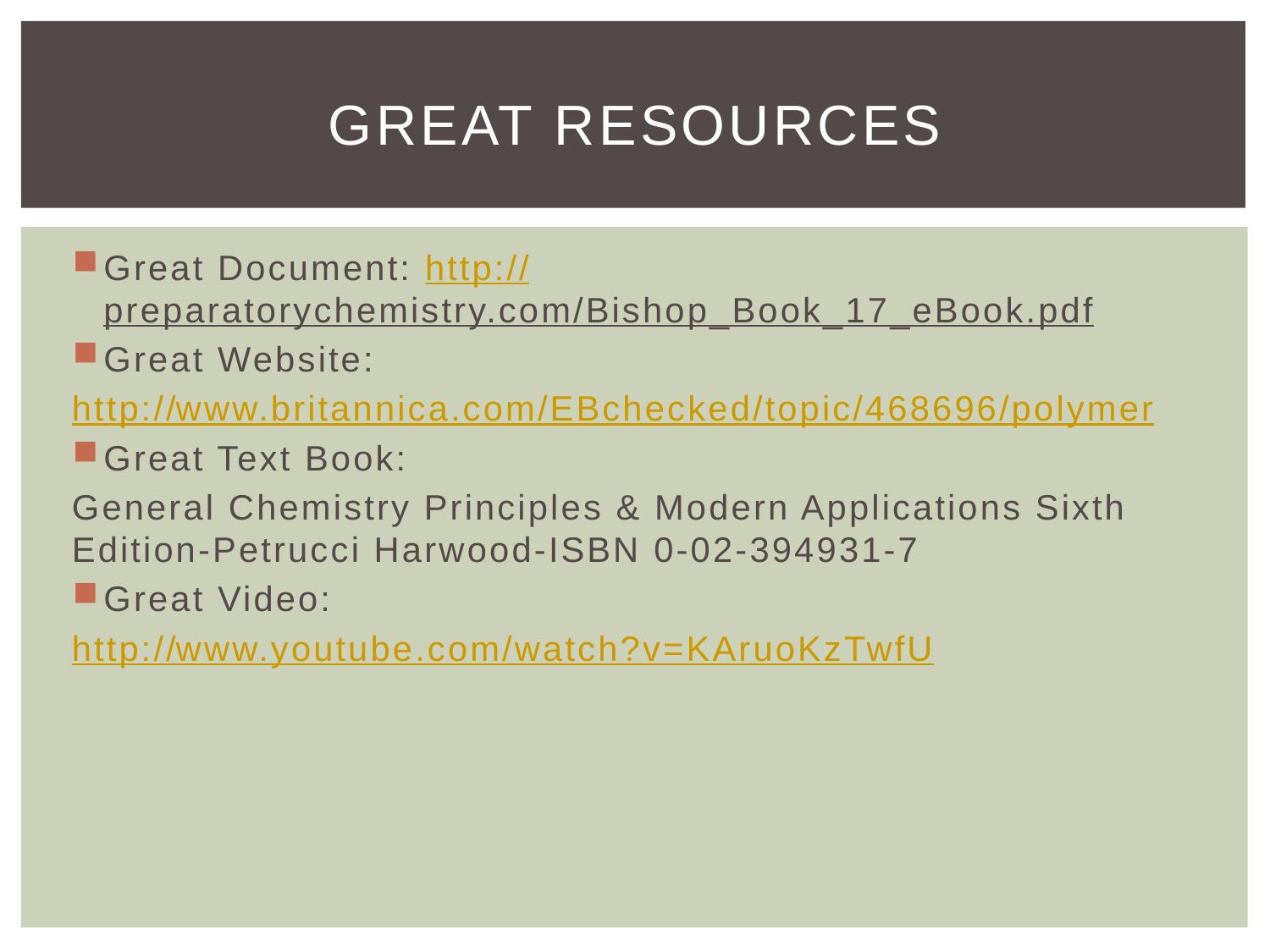

# Great Resources
Great Document: http://preparatorychemistry.com/Bishop_Book_17_eBook.pdf
Great Website:
http://www.britannica.com/EBchecked/topic/468696/polymer
Great Text Book:
General Chemistry Principles & Modern Applications Sixth Edition-Petrucci Harwood-ISBN 0-02-394931-7
Great Video:
http://www.youtube.com/watch?v=KAruoKzTwfU